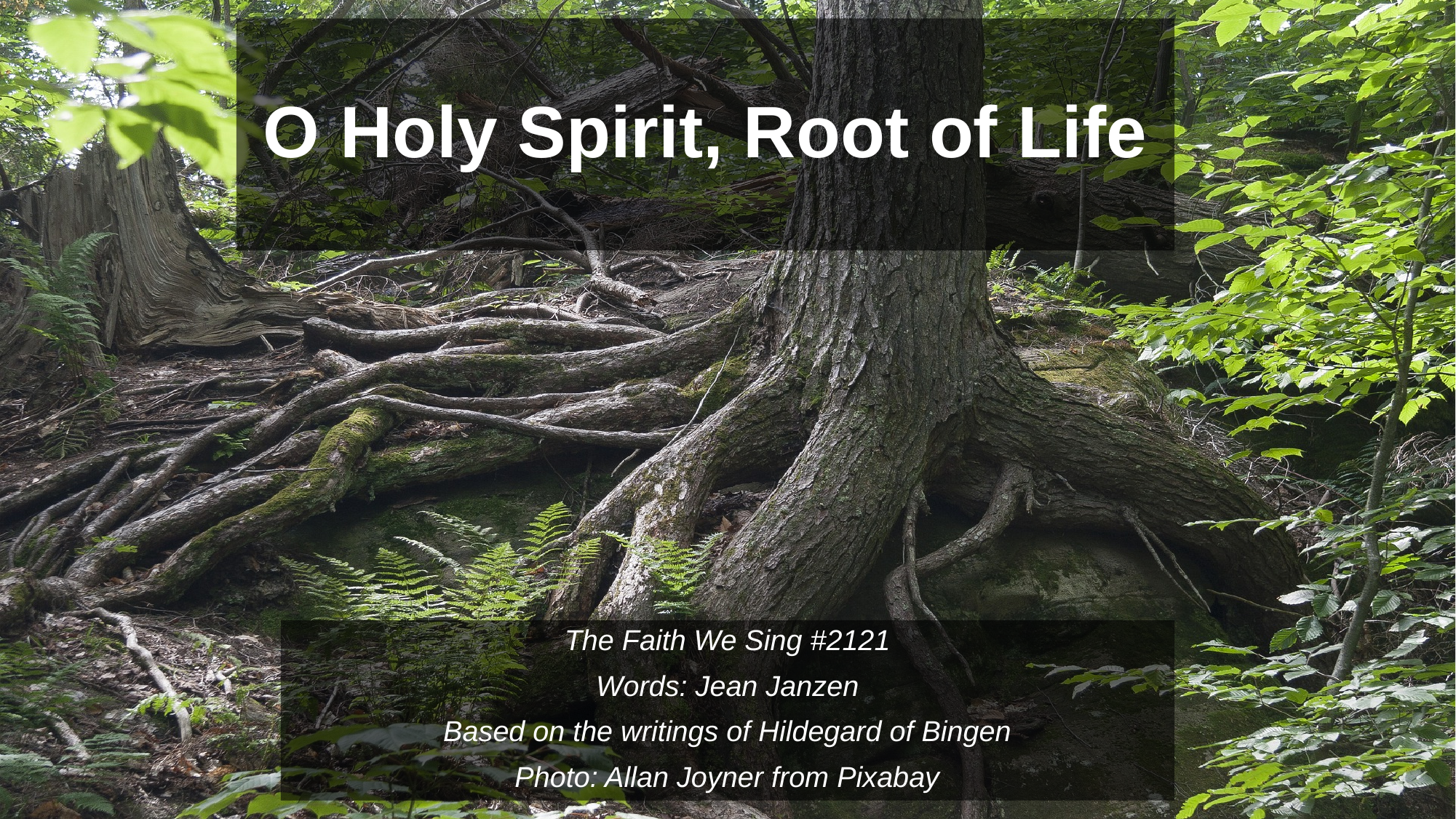

# O Holy Spirit, Root of Life
The Faith We Sing #2121
Words: Jean Janzen
Based on the writings of Hildegard of Bingen
Photo: Allan Joyner from Pixabay